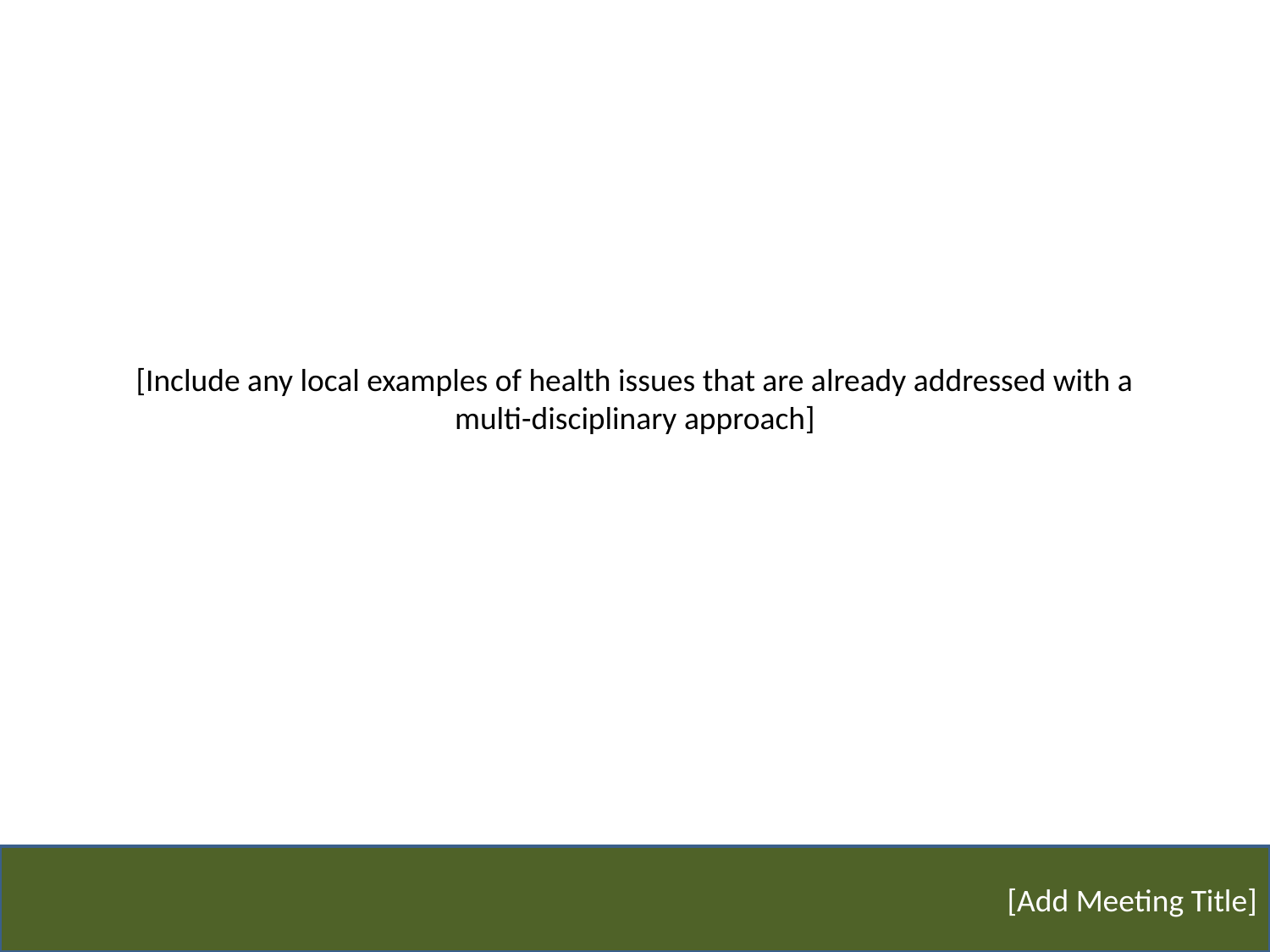

# [Include any local examples of health issues that are already addressed with a multi-disciplinary approach]
[Add Meeting Title]